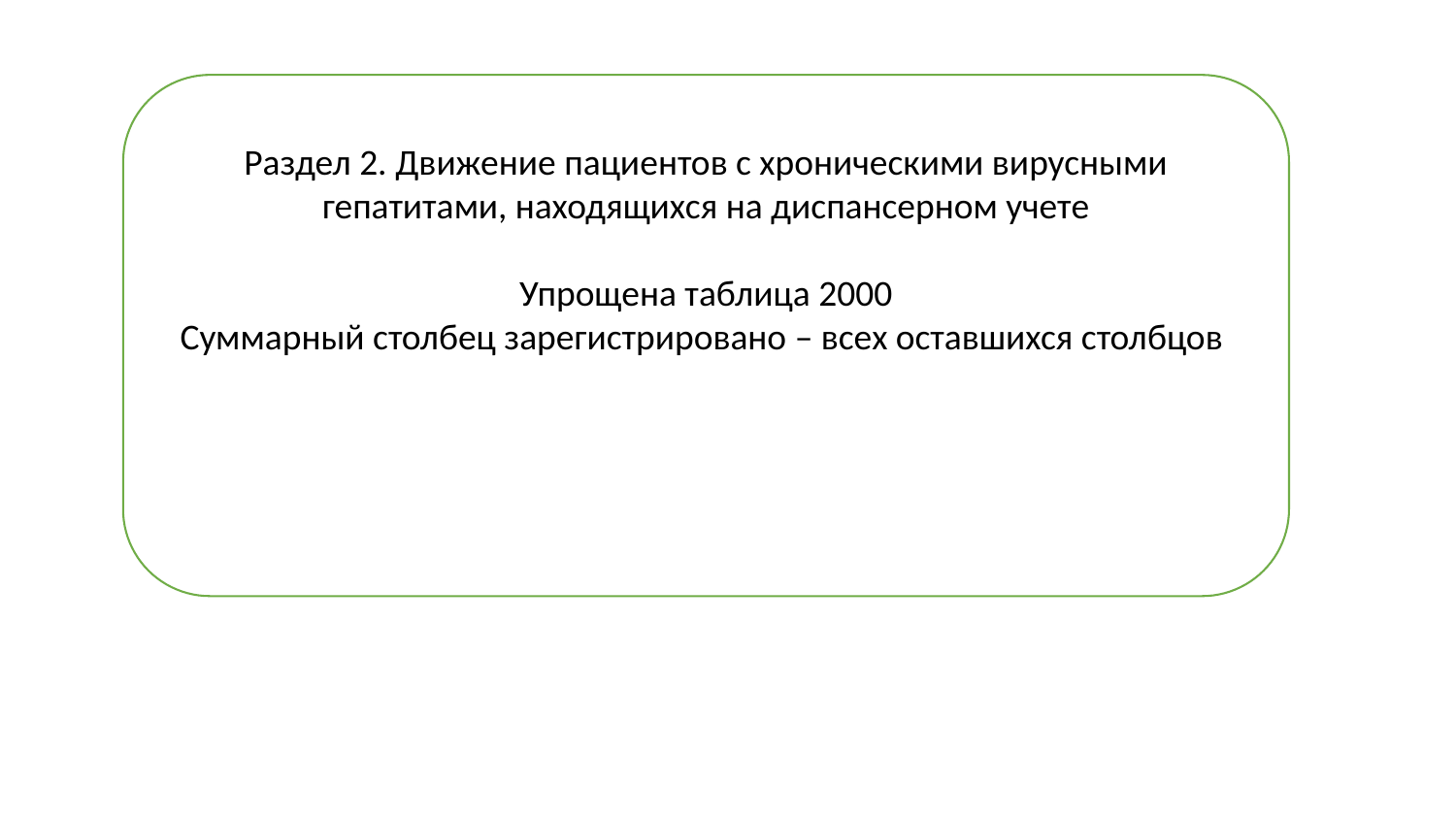

Раздел 2. Движение пациентов с хроническими вирусными гепатитами, находящихся на диспансерном учете

Упрощена таблица 2000
Суммарный столбец зарегистрировано – всех оставшихся столбцов